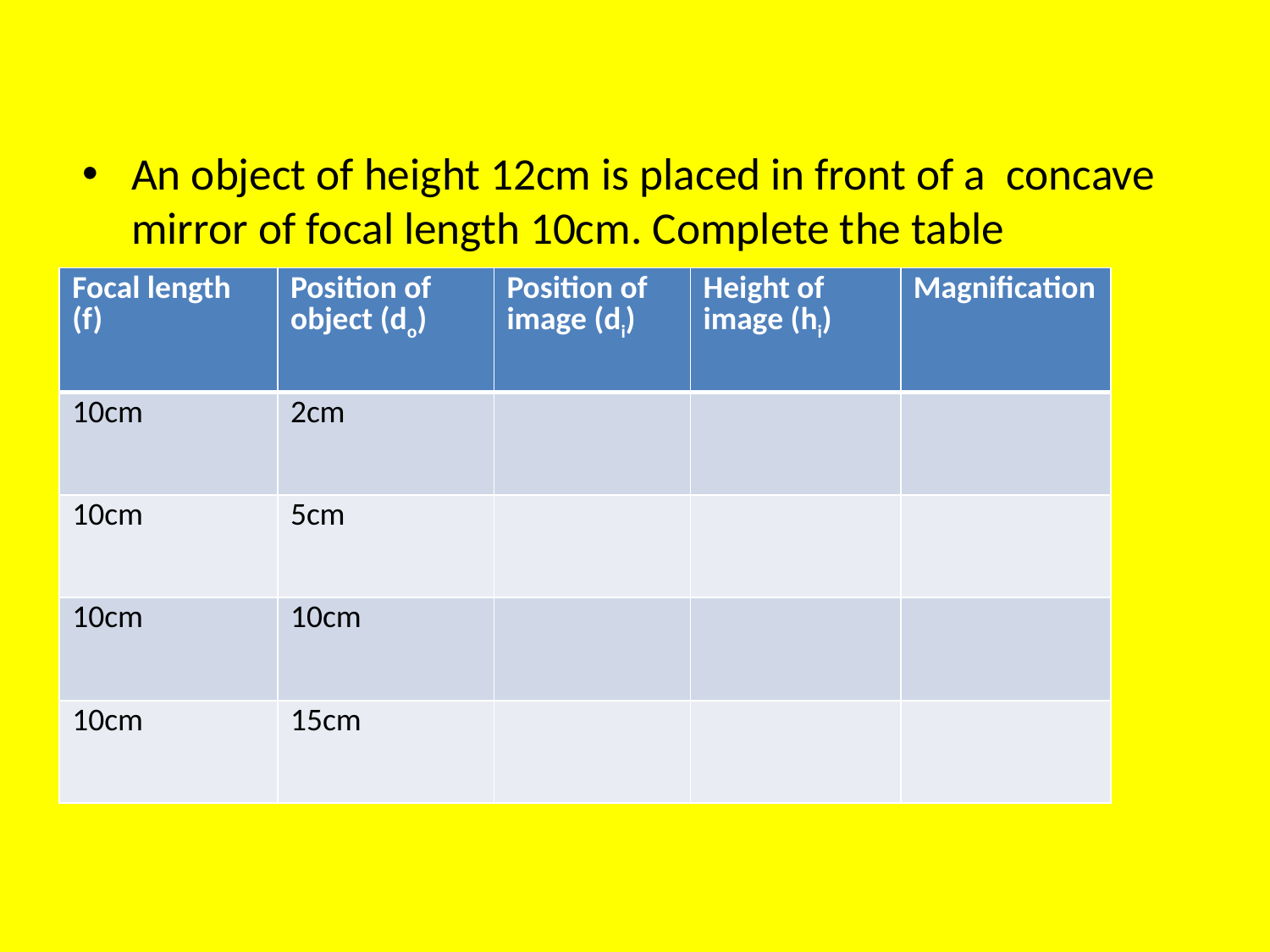

#
An object of height 12cm is placed in front of a  concave mirror of focal length 10cm. Complete the table

| Focal length (f) | Position of object (do) | Position of image (di) | Height of image (hi) | Magnification |
| --- | --- | --- | --- | --- |
| 10cm | 2cm |  |  |  |
| 10cm | 5cm |  |  |  |
| 10cm | 10cm |  |  |  |
| 10cm | 15cm |  |  |  |